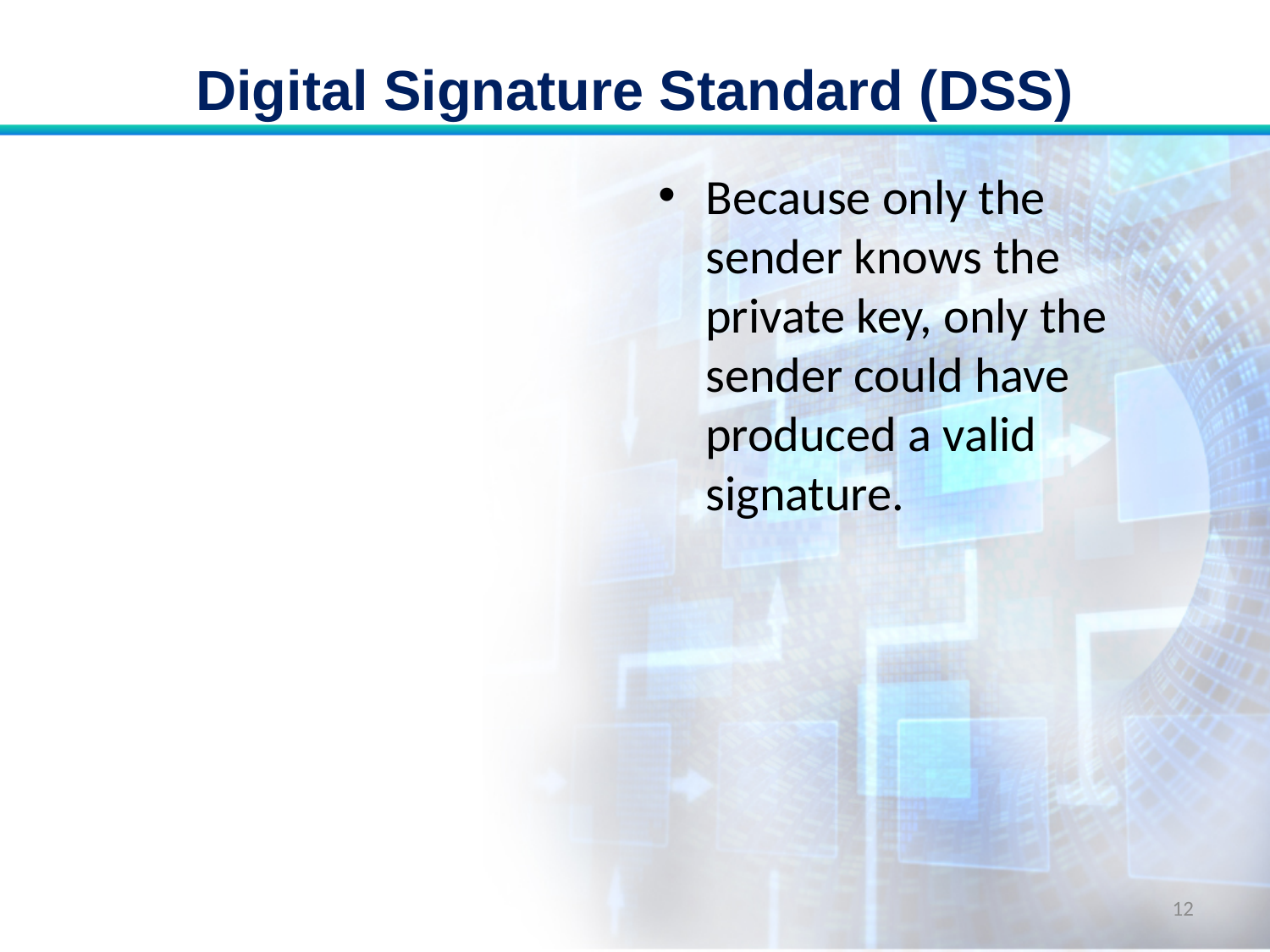

# Digital Signature Standard (DSS)
Because only the sender knows the private key, only the sender could have produced a valid signature.
12